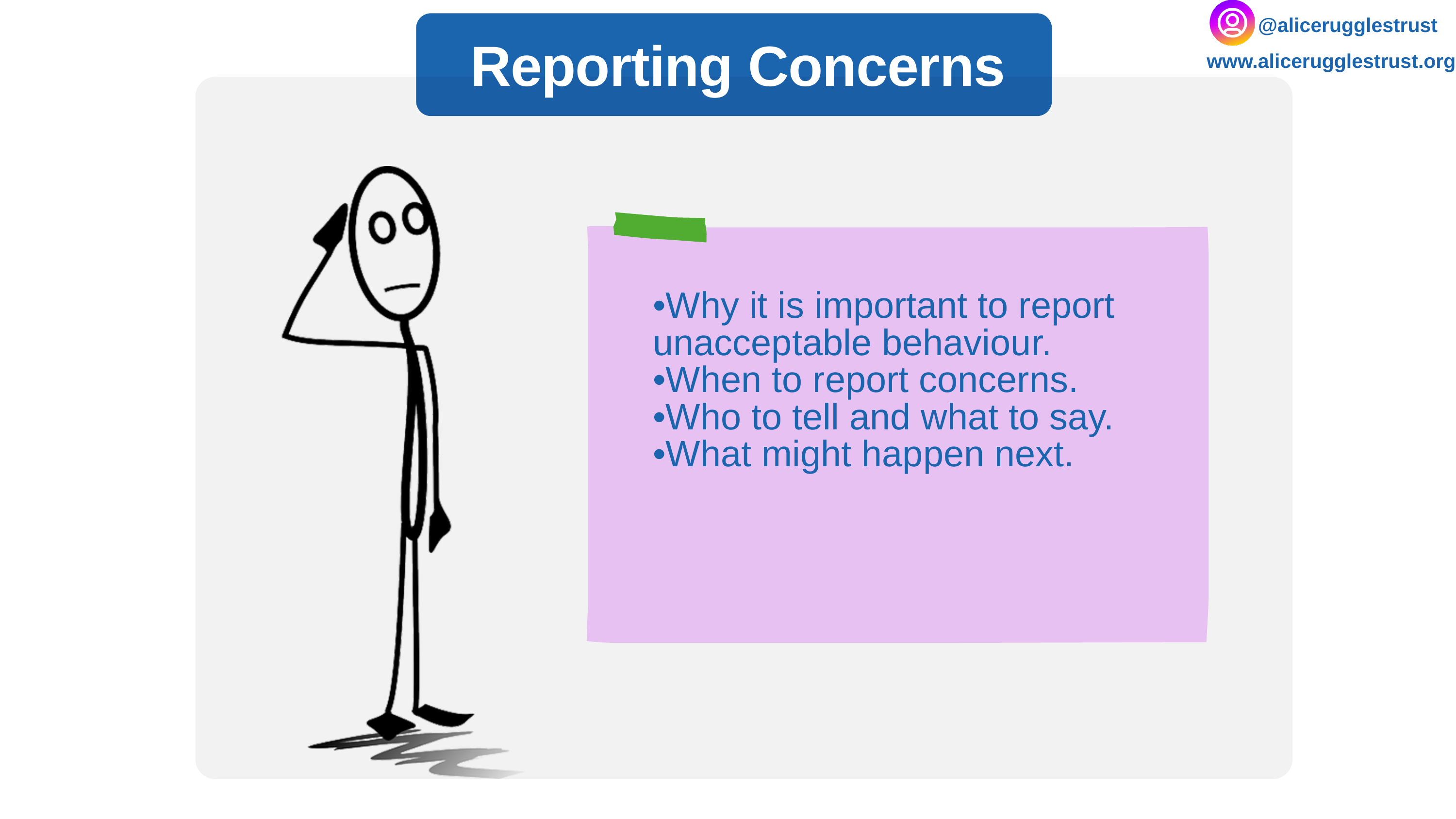

@alicerugglestrust

Reporting Concerns
www.alicerugglestrust.org

•Why it is important to report unacceptable behaviour.
•When to report concerns.
•Who to tell and what to say.
•What might happen next.